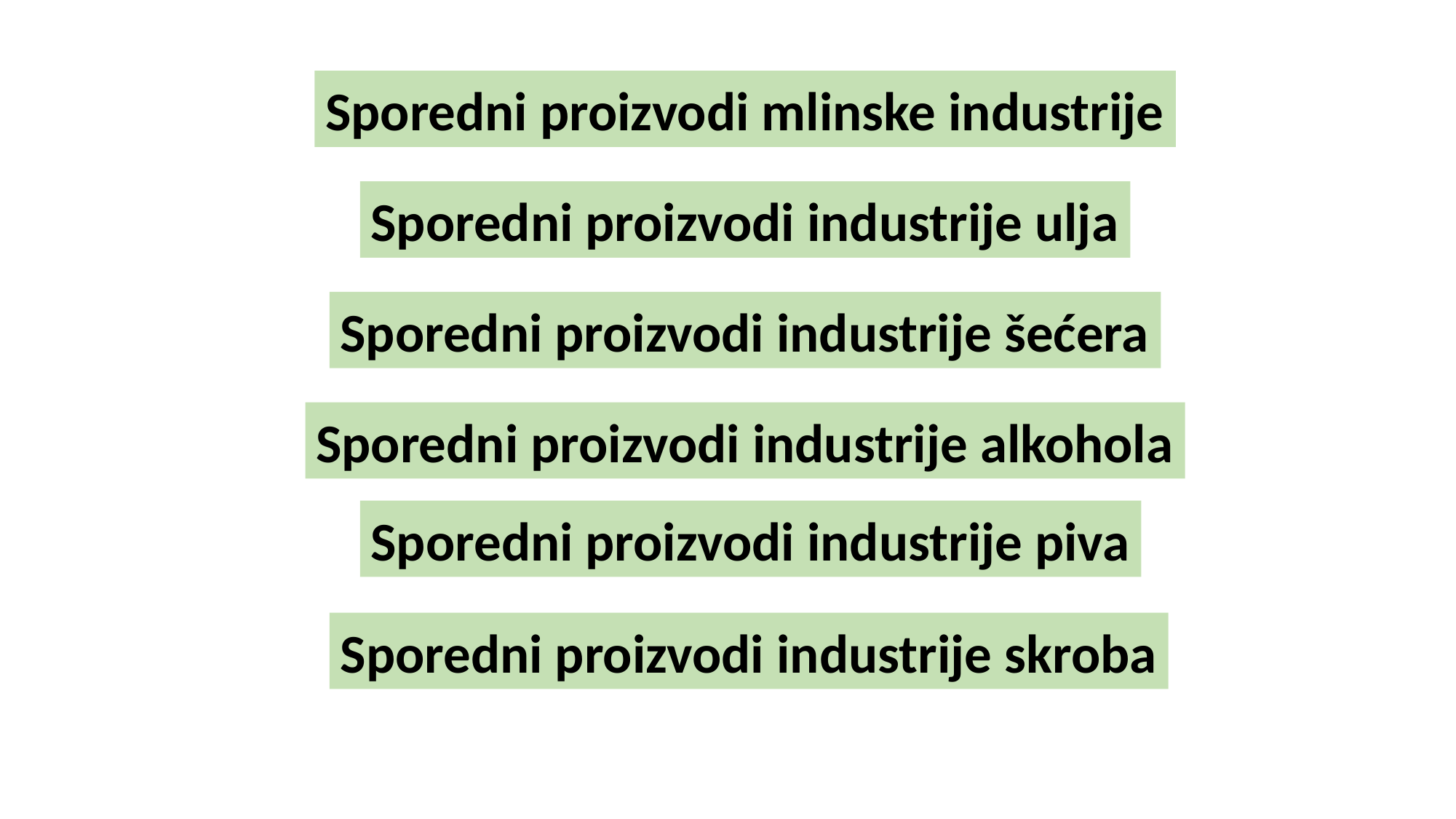

Sporedni proizvodi mlinske industrije
Sporedni proizvodi industrije ulja
Sporedni proizvodi industrije šećera
Sporedni proizvodi industrije alkohola
Sporedni proizvodi industrije piva
Sporedni proizvodi industrije skroba